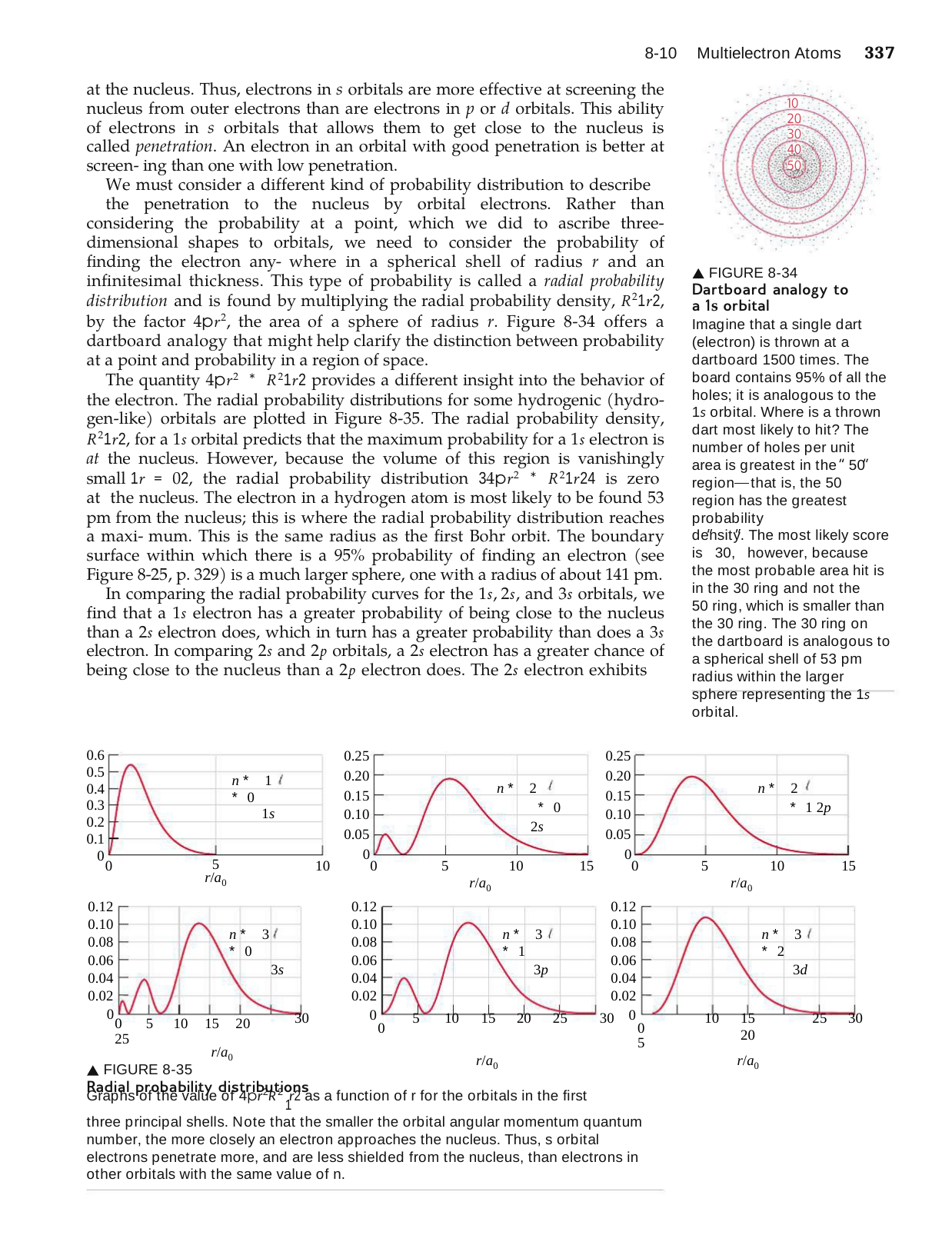

Multielectron Atoms	337
8-10
at the nucleus. Thus, electrons in s orbitals are more effective at screening the nucleus from outer electrons than are electrons in p or d orbitals. This ability of electrons in s orbitals that allows them to get close to the nucleus is called penetration. An electron in an orbital with good penetration is better at screen- ing than one with low penetration.
We must consider a different kind of probability distribution to describe
the penetration to the nucleus by orbital electrons. Rather than considering the probability at a point, which we did to ascribe three-dimensional shapes to orbitals, we need to consider the probability of finding the electron any- where in a spherical shell of radius r and an infinitesimal thickness. This type of probability is called a radial probability distribution and is found by multiplying the radial probability density, R21r2, by the factor 4pr2, the area of a sphere of radius r. Figure 8-34 offers a dartboard analogy that might help clarify the distinction between probability at a point and probability in a region of space.
The quantity 4pr2   *  R21r2 provides a different insight into the behavior of the electron. The radial probability distributions for some hydrogenic (hydro- gen-like) orbitals are plotted in Figure 8-35. The radial probability density, R21r2, for a 1s orbital predicts that the maximum probability for a 1s electron is at the nucleus. However, because the volume of this region is vanishingly small 1r  =  02,  the  radial  probability  distribution  34pr2   *  R21r24  is  zero  at  the nucleus. The electron in a hydrogen atom is most likely to be found 53 pm from the nucleus; this is where the radial probability distribution reaches a maxi- mum. This is the same radius as the first Bohr orbit. The boundary surface within which there is a 95% probability of finding an electron (see Figure 8-25, p. 329) is a much larger sphere, one with a radius of about 141 pm.
In comparing the radial probability curves for the 1s, 2s, and 3s orbitals, we find that a 1s electron has a greater probability of being close to the nucleus than a 2s electron does, which in turn has a greater probability than does a 3s electron. In comparing 2s and 2p orbitals, a 2s electron has a greater chance of being close to the nucleus than a 2p electron does. The 2s electron exhibits
10
20
30
40
50
 FIGURE 8-34
Dartboard analogy to a 1s orbital
Imagine that a single dart (electron) is thrown at a dartboard 1500 times. The board contains 95% of all the
holes; it is analogous to the 1s orbital. Where is a thrown
dart most likely to hit? The number of holes per unit  area is greatest in the   50
region    that is, the 50 region has the greatest probability
density. The most likely score is   30,   however, because the most probable area hit is in the 30 ring and not the
50 ring, which is smaller than the 30 ring. The 30 ring on the dartboard is analogous to a spherical shell of 53 pm radius within the larger sphere representing the 1s orbital.

0.6
0.5
0.4
0.3
0.2
0.1
0
0.25
0.25
0.20
0.15
0.10
0.05
0
0.20
0.15
0.10
0.05
0
n * 1     * 0
n * 2      * 0 2s
n * 2     * 1 2p
1s
5
r/a0
0
10
0
5
10
15
0
5
10
15
r/a0
r/a0
0.12
0.10
0.08
0.06
0.04
0.02
0
0.12
0.10
0.08
0.06
0.04
0.02
0.12
0.10
0.08
0.06
0.04
0.02
n * 3    * 0
n * 3     * 1
n * 3     * 2
3s
3p
3d
| 30 | 0 0 | 5 | 10 | 15 | 20 | 25 30 | 0 0 5 | 10 | 15 20 | 25 | 30 |
| --- | --- | --- | --- | --- | --- | --- | --- | --- | --- | --- | --- |
|  |  |  |  | r/a0 |  |  |  |  | r/a0 |  |  |
0	5	10	15	20    25
r/a0
 FIGURE 8-35
Radial probability distributions
Graphs of the value of 4pr2R2  r2 as a function of r for the orbitals in the first
1
three principal shells. Note that the smaller the orbital angular momentum quantum number, the more closely an electron approaches the nucleus. Thus, s orbital electrons penetrate more, and are less shielded from the nucleus, than electrons in other orbitals with the same value of n.